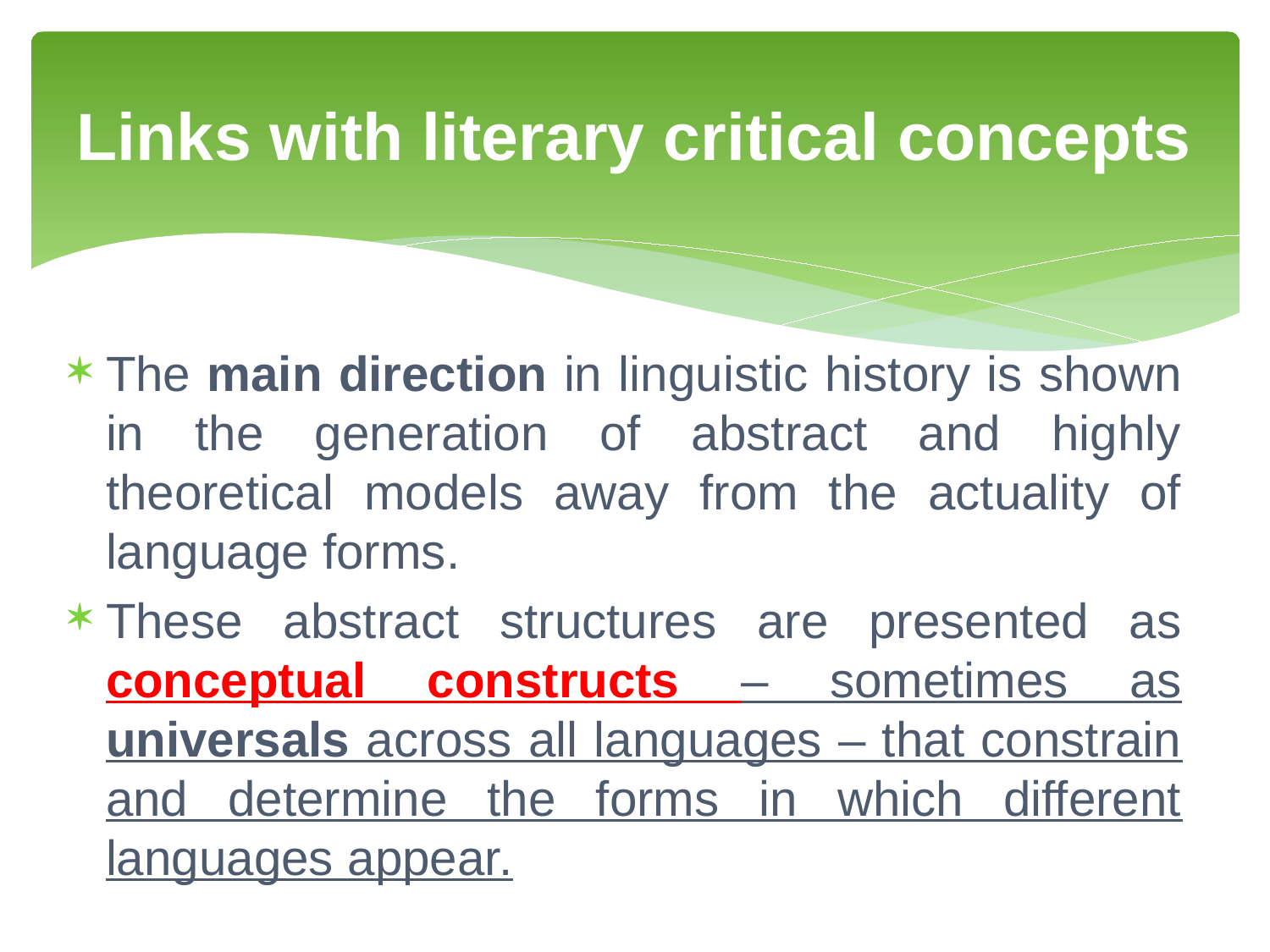

# Links with literary critical concepts
The main direction in linguistic history is shown in the generation of abstract and highly theoretical models away from the actuality of language forms.
These abstract structures are presented as conceptual constructs – sometimes as universals across all languages – that constrain and determine the forms in which different languages appear.